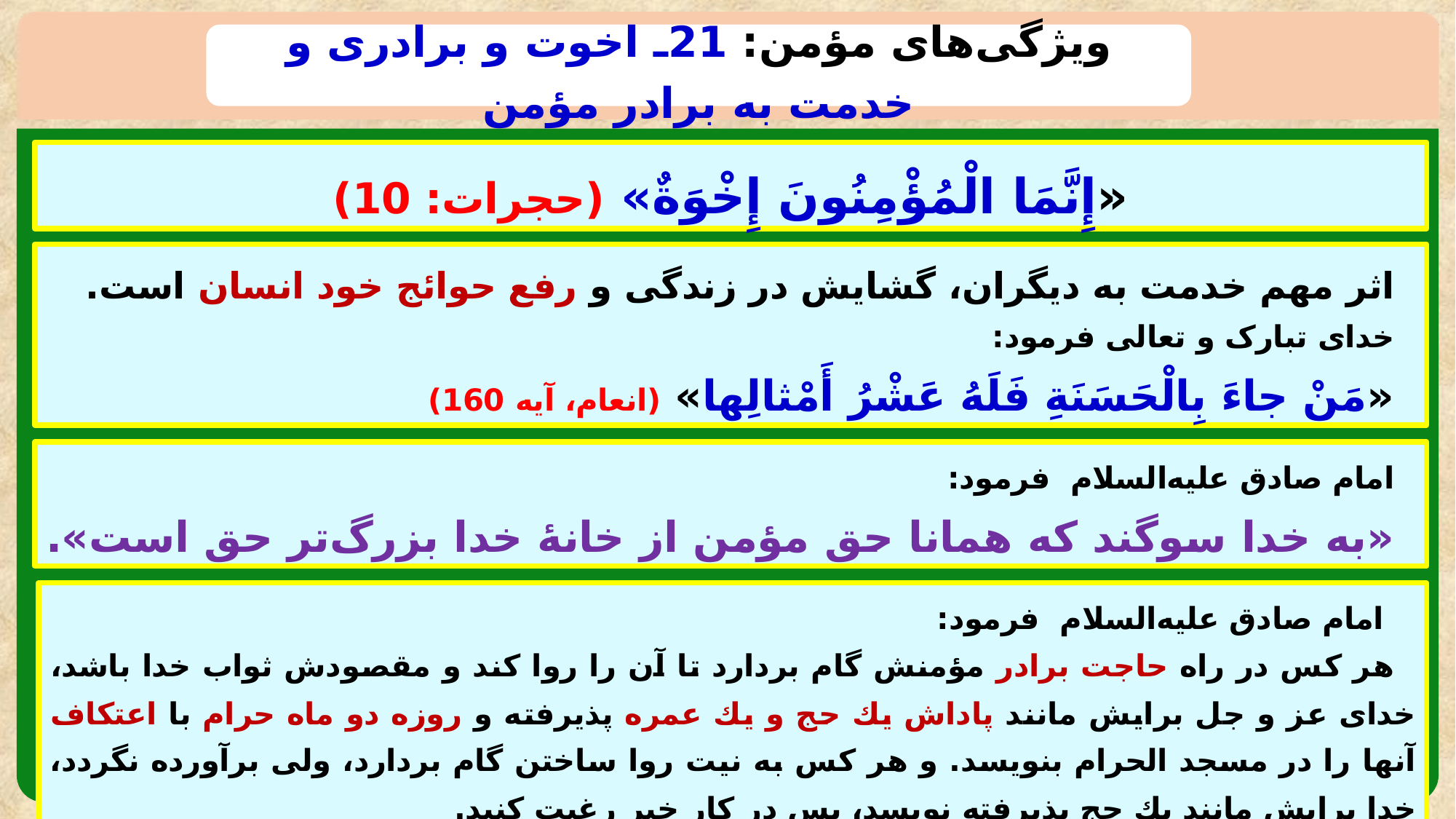

ویژگی‌های مؤمن: 21ـ اخوت و برادری و خدمت به برادر مؤمن

«إِنَّمَا الْمُؤْمِنُونَ إِخْوَةٌ» (حجرات: 10)
اثر مهم خدمت به دیگران، گشایش در زندگی و رفع حوائج خود انسان است.
خدای تبارک و تعالی فرمود:
«مَنْ جاءَ بِالْحَسَنَةِ فَلَهُ عَشْرُ أَمْثالِها» (انعام، آيه 160)
امام صادق علیه‌السلام  فرمود:
«به خدا سوگند که همانا حق مؤمن از خانۀ خدا بزرگ‌تر حق است».
 امام صادق علیه‌السلام  فرمود:
هر كس در راه حاجت برادر مؤمنش گام بردارد تا آن را روا كند و مقصودش ثواب خدا باشد، خداى عز و جل برايش مانند پاداش يك حج و يك عمره پذيرفته و روزه دو ماه حرام با اعتكاف آنها را در مسجد الحرام بنويسد. و هر كس به نيت روا ساختن گام بردارد، ولى برآورده نگردد، خدا برايش مانند يك حج پذيرفته نويسد، پس در كار خير رغبت كنيد.